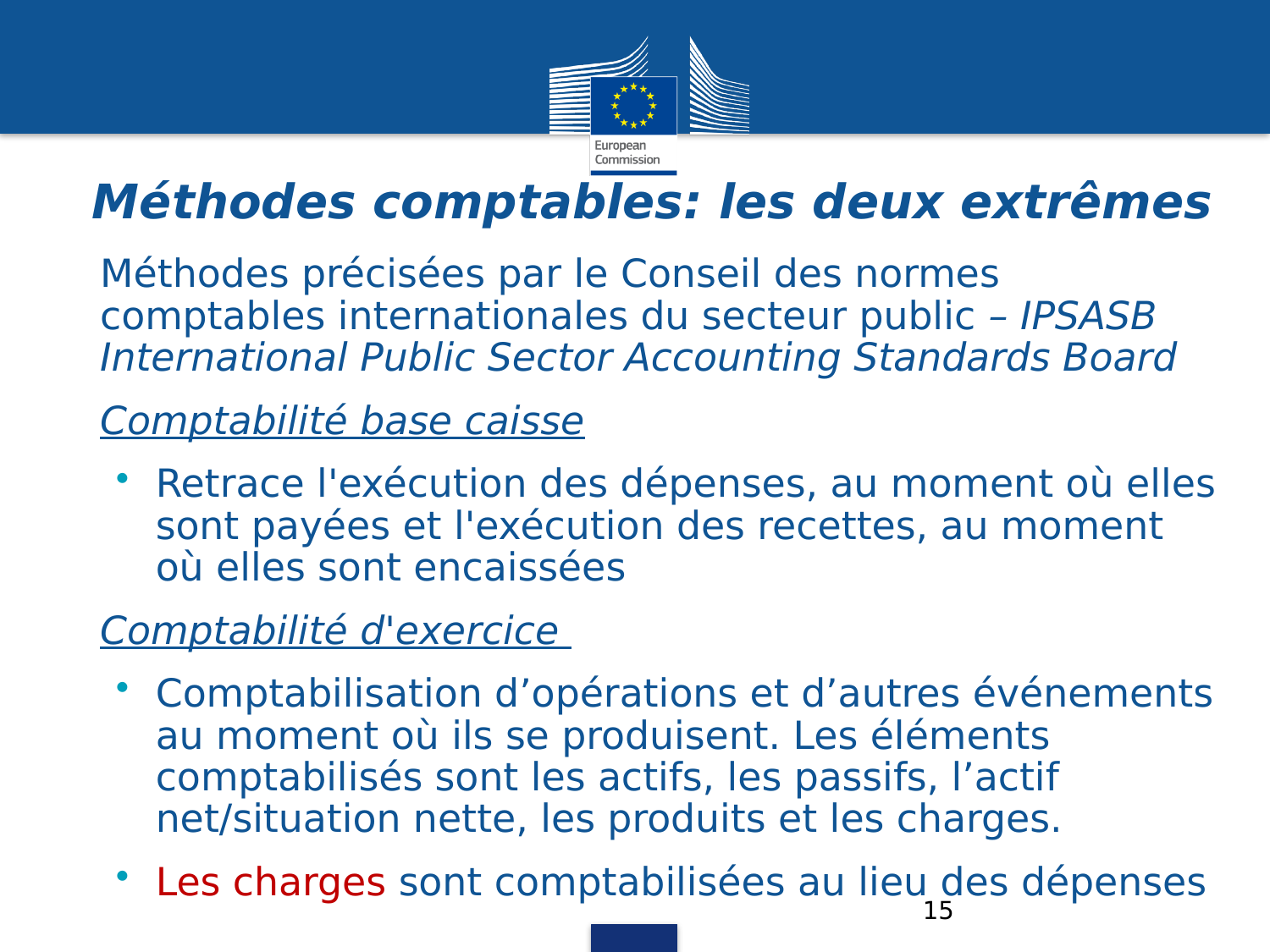

# Méthodes comptables: les deux extrêmes
Méthodes précisées par le Conseil des normes comptables internationales du secteur public – IPSASB International Public Sector Accounting Standards Board
Comptabilité base caisse
Retrace l'exécution des dépenses, au moment où elles sont payées et l'exécution des recettes, au moment où elles sont encaissées
Comptabilité d'exercice
Comptabilisation d’opérations et d’autres événements au moment où ils se produisent. Les éléments comptabilisés sont les actifs, les passifs, l’actif net/situation nette, les produits et les charges.
Les charges sont comptabilisées au lieu des dépenses
15